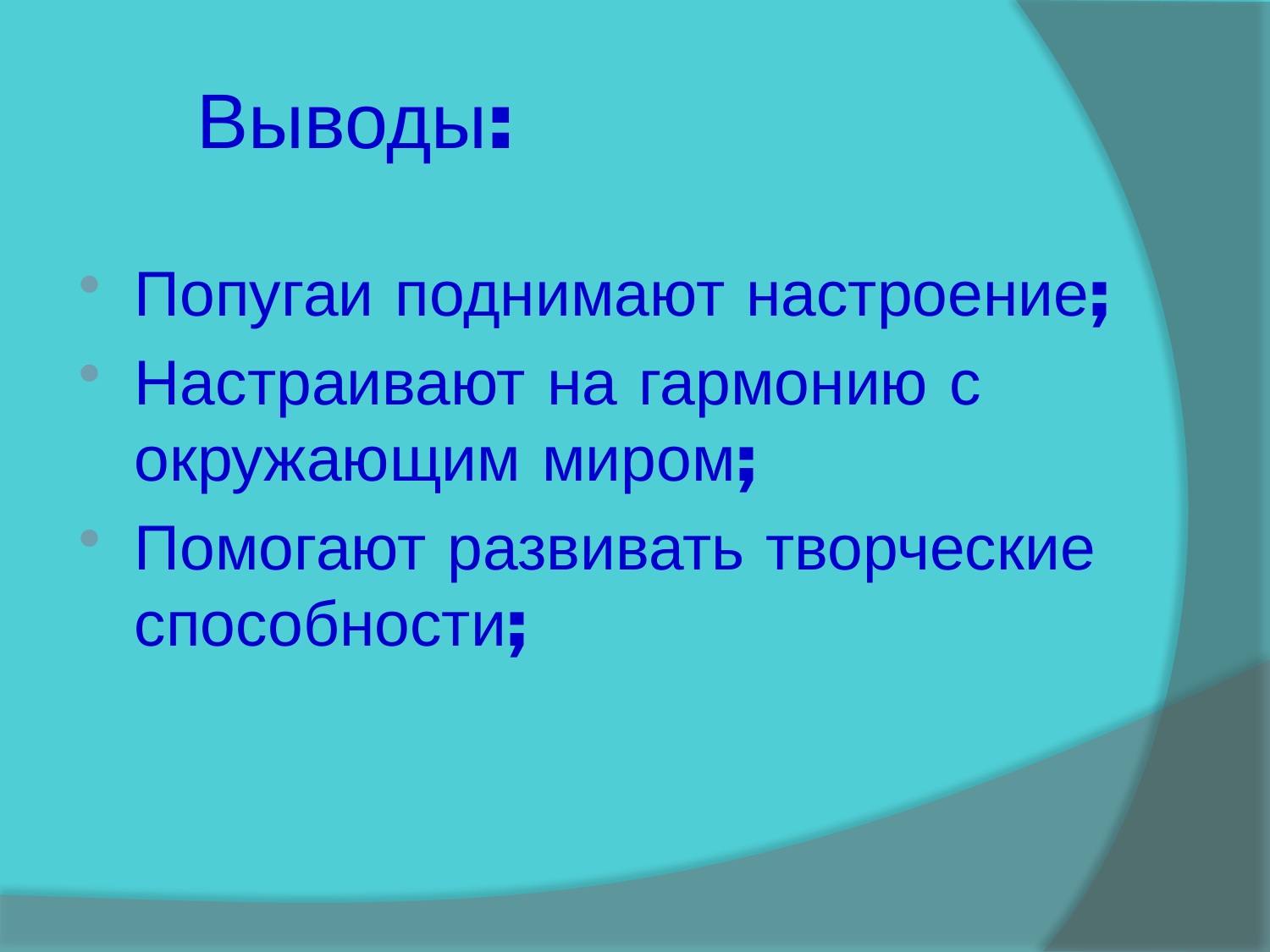

# Выводы:
Попугаи поднимают настроение;
Настраивают на гармонию с окружающим миром;
Помогают развивать творческие способности;